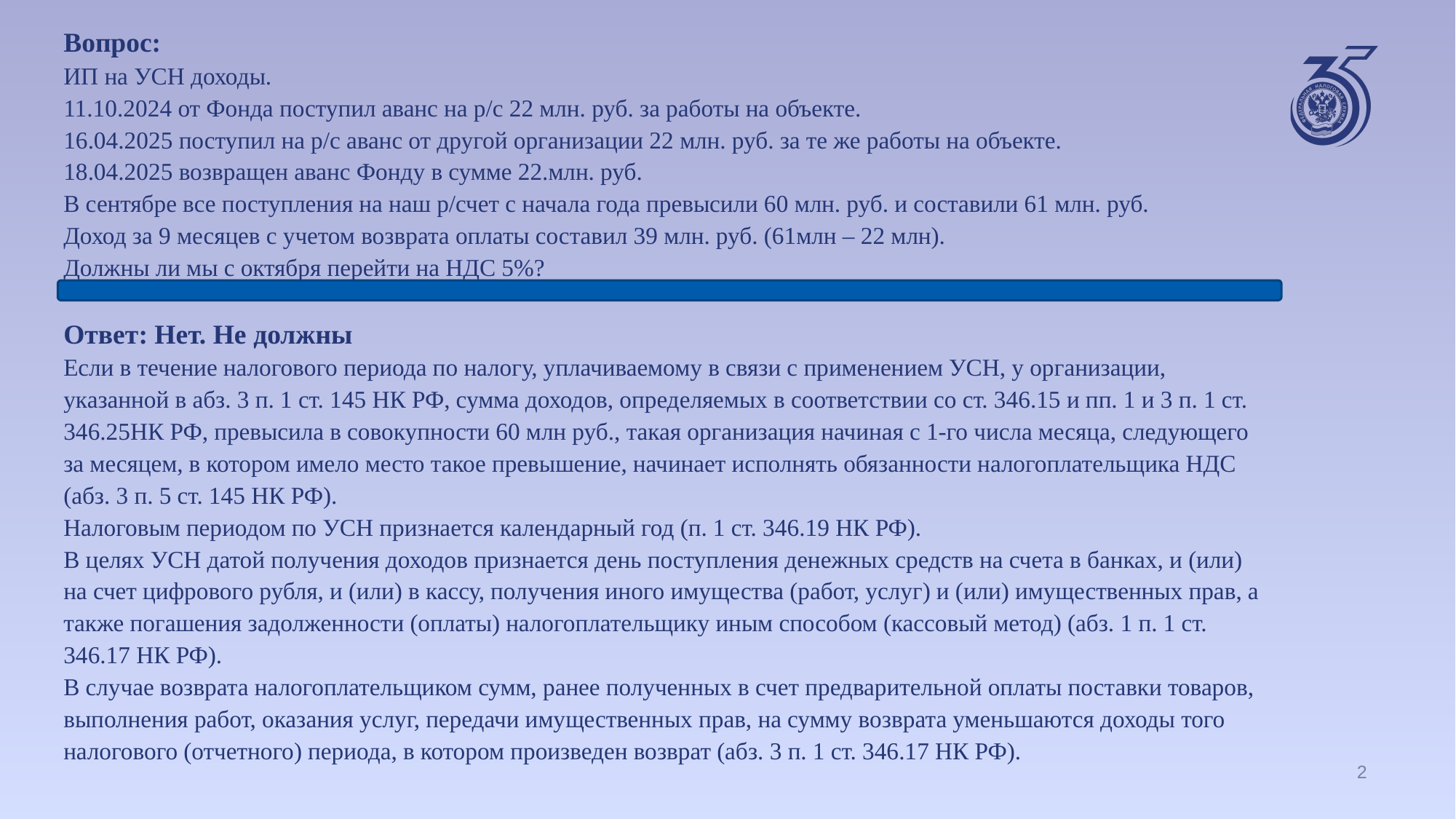

# Вопрос: ИП на УСН доходы. 11.10.2024 от Фонда поступил аванс на р/с 22 млн. руб. за работы на объекте. 16.04.2025 поступил на р/с аванс от другой организации 22 млн. руб. за те же работы на объекте. 18.04.2025 возвращен аванс Фонду в сумме 22.млн. руб. В сентябре все поступления на наш р/счет с начала года превысили 60 млн. руб. и составили 61 млн. руб. Доход за 9 месяцев с учетом возврата оплаты составил 39 млн. руб. (61млн – 22 млн). Должны ли мы с октября перейти на НДС 5%? Ответ: Нет. Не должны Если в течение налогового периода по налогу, уплачиваемому в связи с применением УСН, у организации, указанной в абз. 3 п. 1 ст. 145 НК РФ, сумма доходов, определяемых в соответствии со ст. 346.15 и пп. 1 и 3 п. 1 ст. 346.25НК РФ, превысила в совокупности 60 млн руб., такая организация начиная с 1-го числа месяца, следующего за месяцем, в котором имело место такое превышение, начинает исполнять обязанности налогоплательщика НДС (абз. 3 п. 5 ст. 145 НК РФ). Налоговым периодом по УСН признается календарный год (п. 1 ст. 346.19 НК РФ). В целях УСН датой получения доходов признается день поступления денежных средств на счета в банках, и (или) на счет цифрового рубля, и (или) в кассу, получения иного имущества (работ, услуг) и (или) имущественных прав, а также погашения задолженности (оплаты) налогоплательщику иным способом (кассовый метод) (абз. 1 п. 1 ст. 346.17 НК РФ). В случае возврата налогоплательщиком сумм, ранее полученных в счет предварительной оплаты поставки товаров, выполнения работ, оказания услуг, передачи имущественных прав, на сумму возврата уменьшаются доходы того налогового (отчетного) периода, в котором произведен возврат (абз. 3 п. 1 ст. 346.17 НК РФ).

2